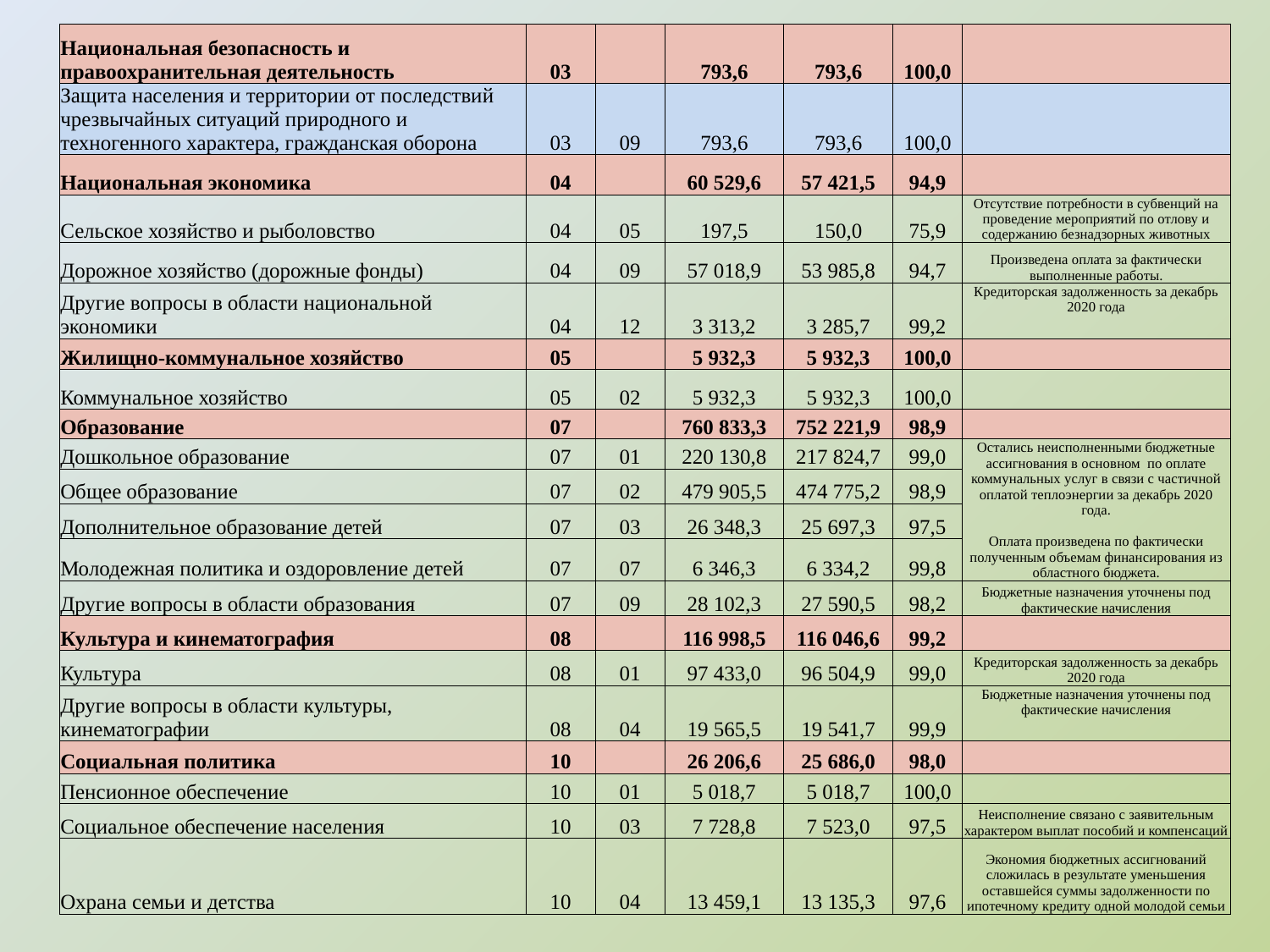

| Национальная безопасность и правоохранительная деятельность | 03 |  | 793,6 | 793,6 | 100,0 |  |
| --- | --- | --- | --- | --- | --- | --- |
| Защита населения и территории от последствий чрезвычайных ситуаций природного и техногенного характера, гражданская оборона | 03 | 09 | 793,6 | 793,6 | 100,0 |  |
| Национальная экономика | 04 |  | 60 529,6 | 57 421,5 | 94,9 |  |
| Сельское хозяйство и рыболовство | 04 | 05 | 197,5 | 150,0 | 75,9 | Отсутствие потребности в субвенций на проведение мероприятий по отлову и содержанию безнадзорных животных |
| Дорожное хозяйство (дорожные фонды) | 04 | 09 | 57 018,9 | 53 985,8 | 94,7 | Произведена оплата за фактически выполненные работы. |
| Другие вопросы в области национальной экономики | 04 | 12 | 3 313,2 | 3 285,7 | 99,2 | Кредиторская задолженность за декабрь 2020 года |
| Жилищно-коммунальное хозяйство | 05 |  | 5 932,3 | 5 932,3 | 100,0 |  |
| Коммунальное хозяйство | 05 | 02 | 5 932,3 | 5 932,3 | 100,0 |  |
| Образование | 07 |  | 760 833,3 | 752 221,9 | 98,9 |  |
| Дошкольное образование | 07 | 01 | 220 130,8 | 217 824,7 | 99,0 | Остались неисполненными бюджетные ассигнования в основном по оплате коммунальных услуг в связи с частичной оплатой теплоэнергии за декабрь 2020 года. Оплата произведена по фактически полученным объемам финансирования из областного бюджета. |
| Общее образование | 07 | 02 | 479 905,5 | 474 775,2 | 98,9 |  |
| Дополнительное образование детей | 07 | 03 | 26 348,3 | 25 697,3 | 97,5 |  |
| Молодежная политика и оздоровление детей | 07 | 07 | 6 346,3 | 6 334,2 | 99,8 |  |
| Другие вопросы в области образования | 07 | 09 | 28 102,3 | 27 590,5 | 98,2 | Бюджетные назначения уточнены под фактические начисления |
| Культура и кинематография | 08 |  | 116 998,5 | 116 046,6 | 99,2 |  |
| Культура | 08 | 01 | 97 433,0 | 96 504,9 | 99,0 | Кредиторская задолженность за декабрь 2020 года |
| Другие вопросы в области культуры, кинематографии | 08 | 04 | 19 565,5 | 19 541,7 | 99,9 | Бюджетные назначения уточнены под фактические начисления |
| Социальная политика | 10 |  | 26 206,6 | 25 686,0 | 98,0 |  |
| Пенсионное обеспечение | 10 | 01 | 5 018,7 | 5 018,7 | 100,0 |  |
| Социальное обеспечение населения | 10 | 03 | 7 728,8 | 7 523,0 | 97,5 | Неисполнение связано с заявительным характером выплат пособий и компенсаций |
| Охрана семьи и детства | 10 | 04 | 13 459,1 | 13 135,3 | 97,6 | Экономия бюджетных ассигнований сложилась в результате уменьшения оставшейся суммы задолженности по ипотечному кредиту одной молодой семьи |